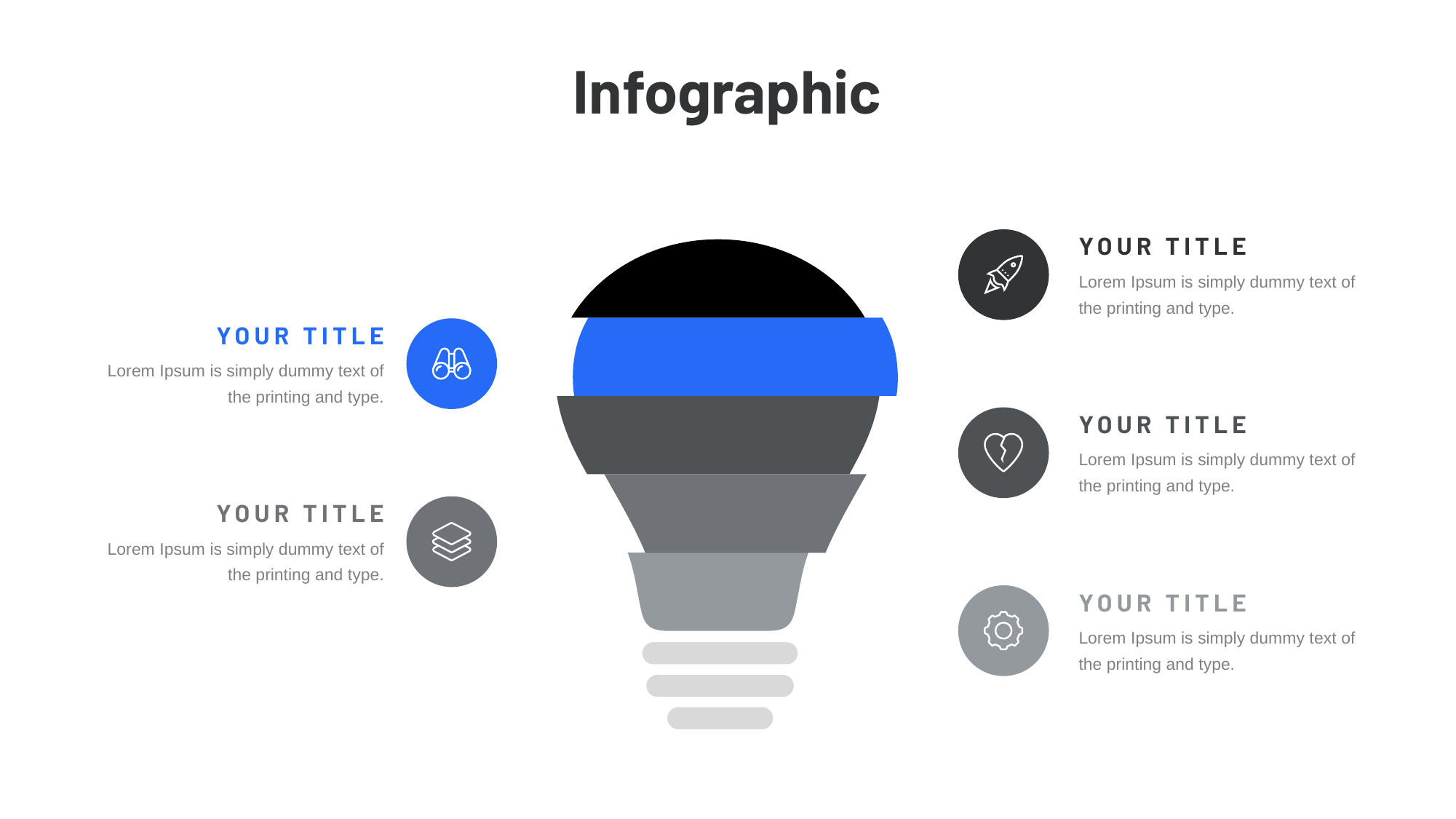

Infographic

YOUR TITLE

Lorem Ipsum is simply dummy text of the printing and type.

YOUR TITLE

Lorem Ipsum is simply dummy text of the printing and type.

YOUR TITLE

Lorem Ipsum is simply dummy text of the printing and type.

YOUR TITLE

Lorem Ipsum is simply dummy text of the printing and type.

YOUR TITLE

Lorem Ipsum is simply dummy text of the printing and type.